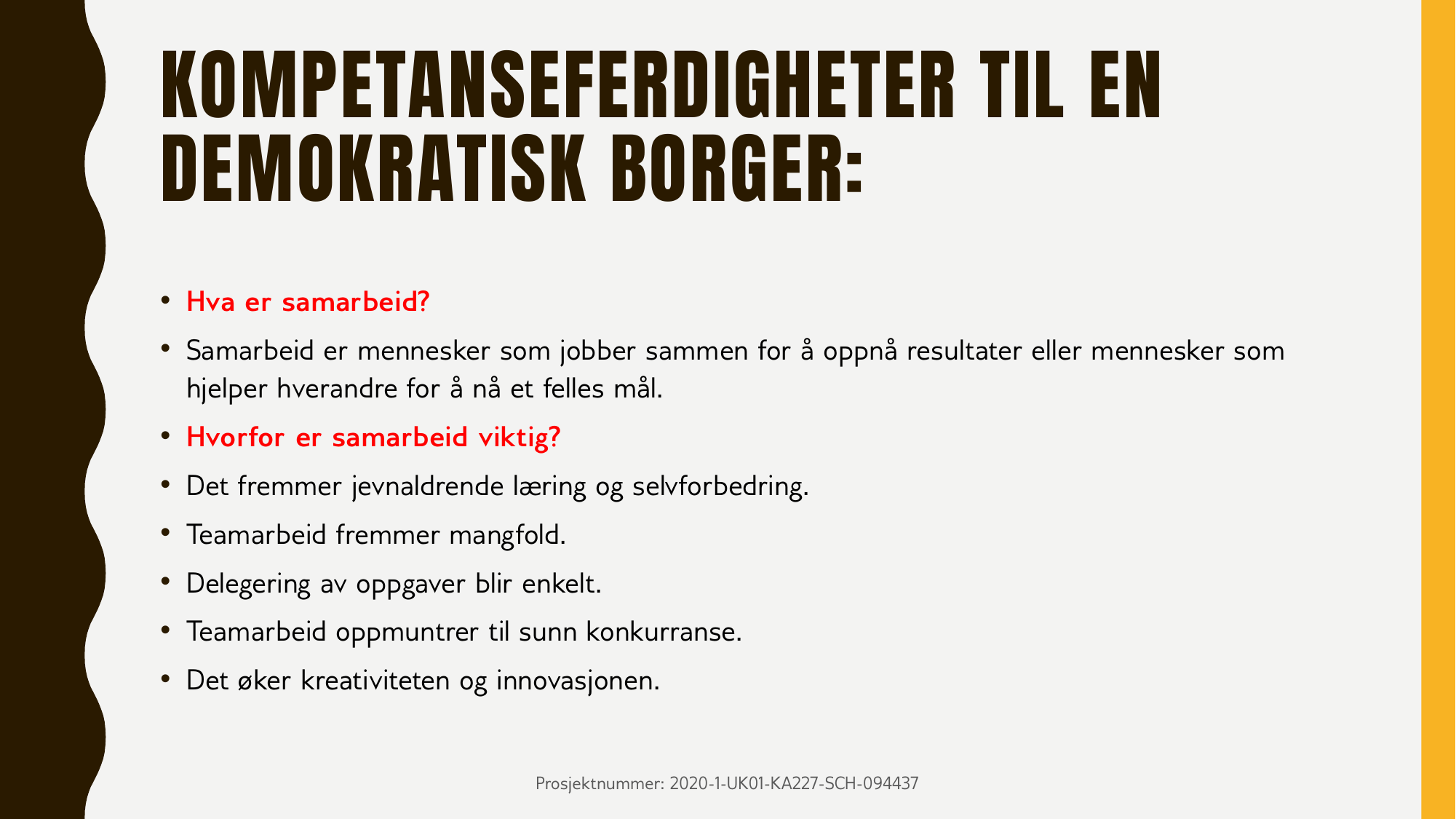

# Kompetanseferdigheter til en demokratisk borger:
Hva er samarbeid?
Samarbeid er mennesker som jobber sammen for å oppnå resultater eller mennesker som hjelper hverandre for å nå et felles mål.
Hvorfor er samarbeid viktig?
Det fremmer jevnaldrende læring og selvforbedring.
Teamarbeid fremmer mangfold.
Delegering av oppgaver blir enkelt.
Teamarbeid oppmuntrer til sunn konkurranse.
Det øker kreativiteten og innovasjonen.

Prosjektnummer: 2020-1-UK01-KA227-SCH-094437